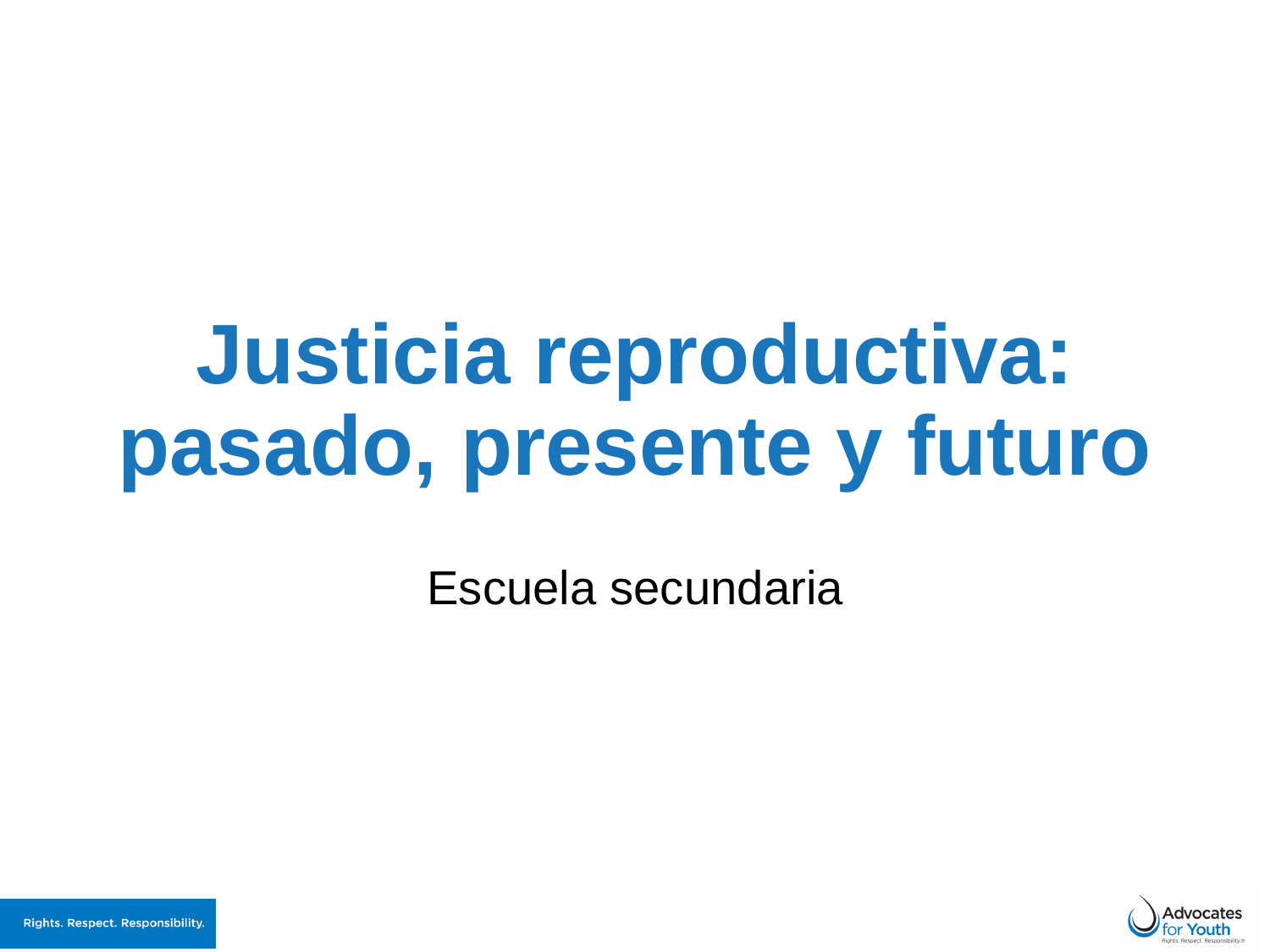

# Justicia reproductiva: pasado, presente y futuro
Escuela secundaria